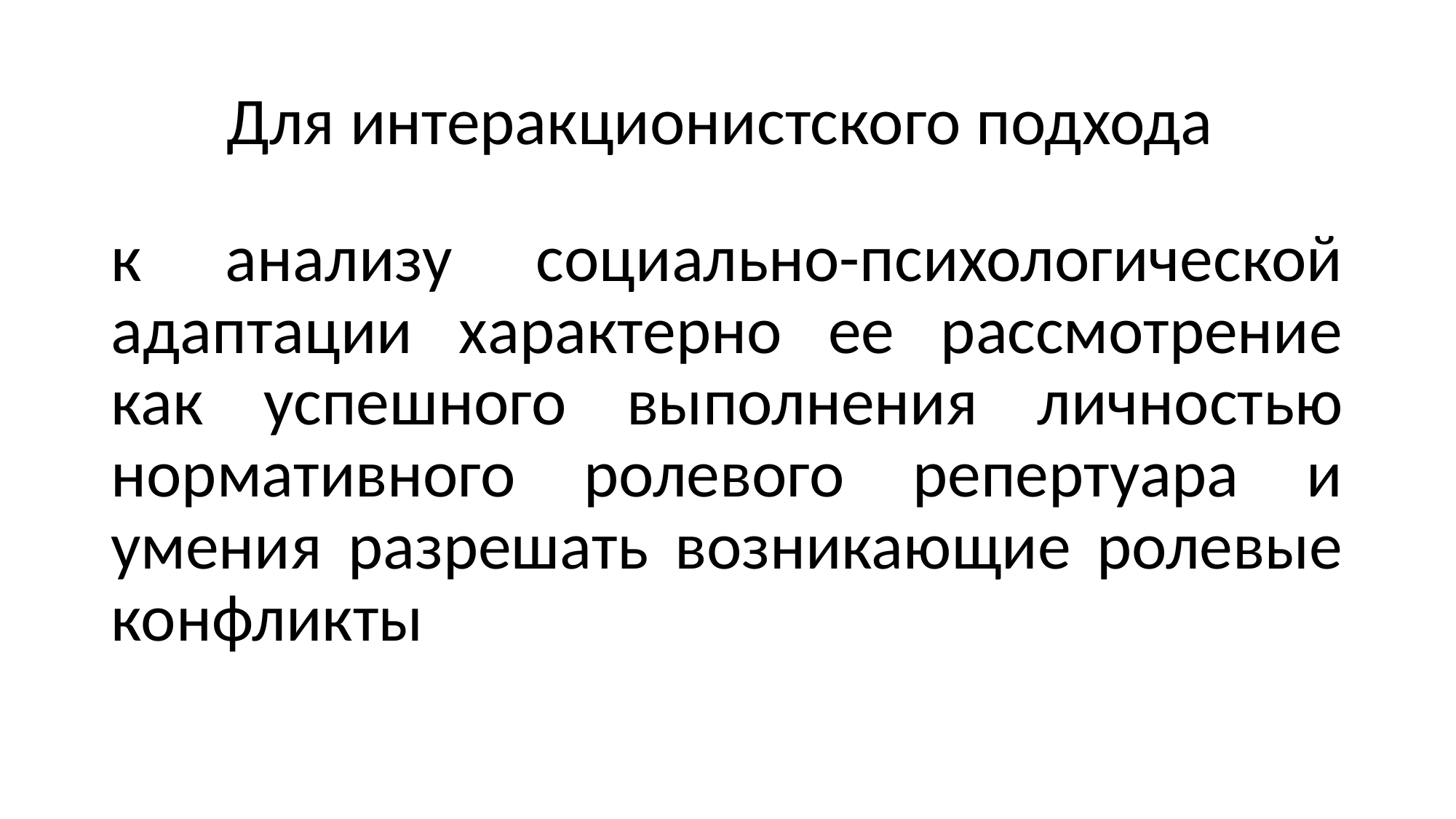

# Для интеракционистского подхода
к анализу социально-психологической адаптации характерно ее рассмотрение как успешного выполнения личностью нормативного ролевого репертуара и умения разрешать возникающие ролевые конфликты